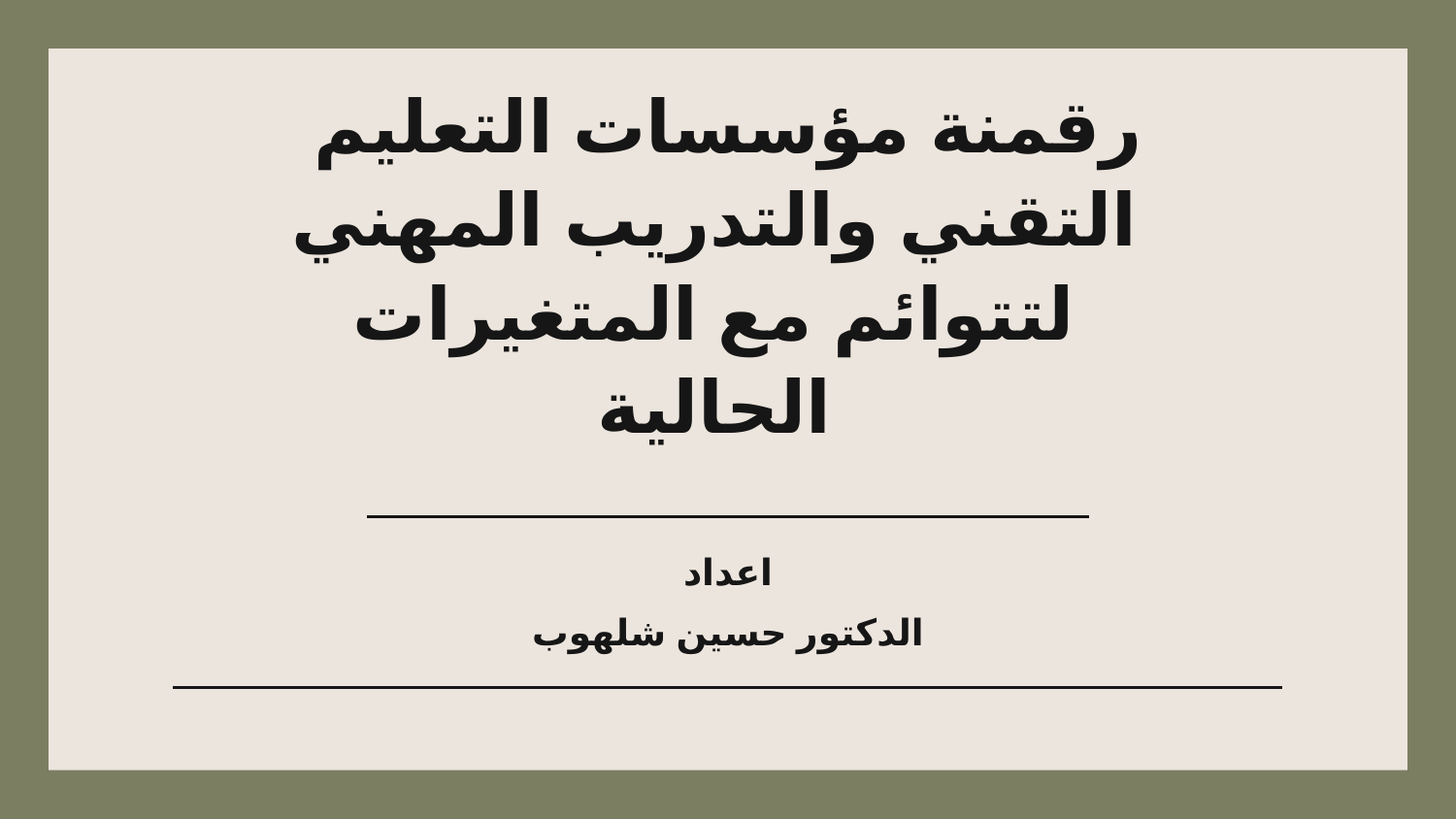

# رقمنة مؤسسات التعليم التقني والتدريب المهني لتتوائم مع المتغيرات الحالية
اعداد
الدكتور حسين شلهوب